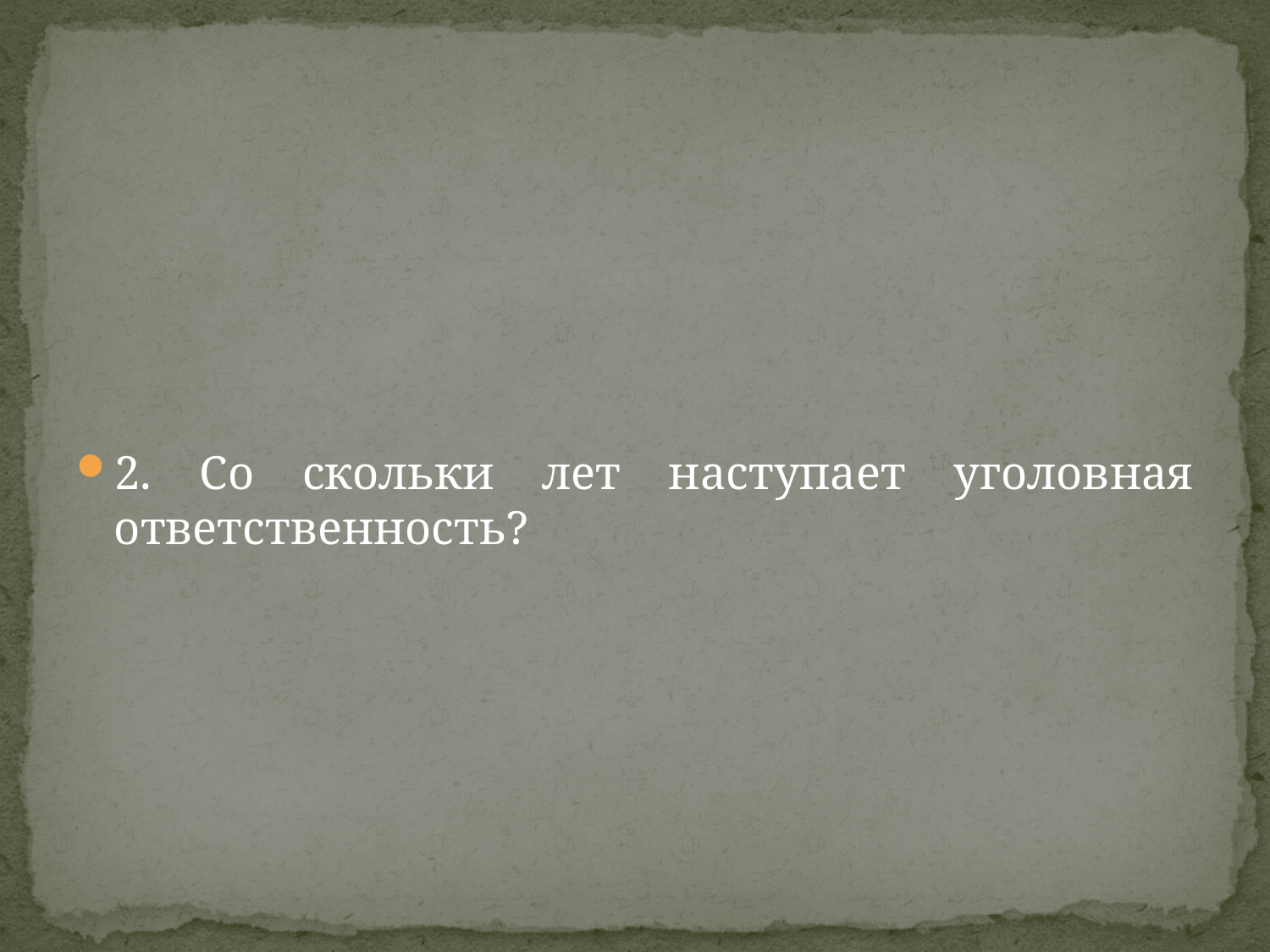

2. Со скольки лет наступает уголовная ответственность?